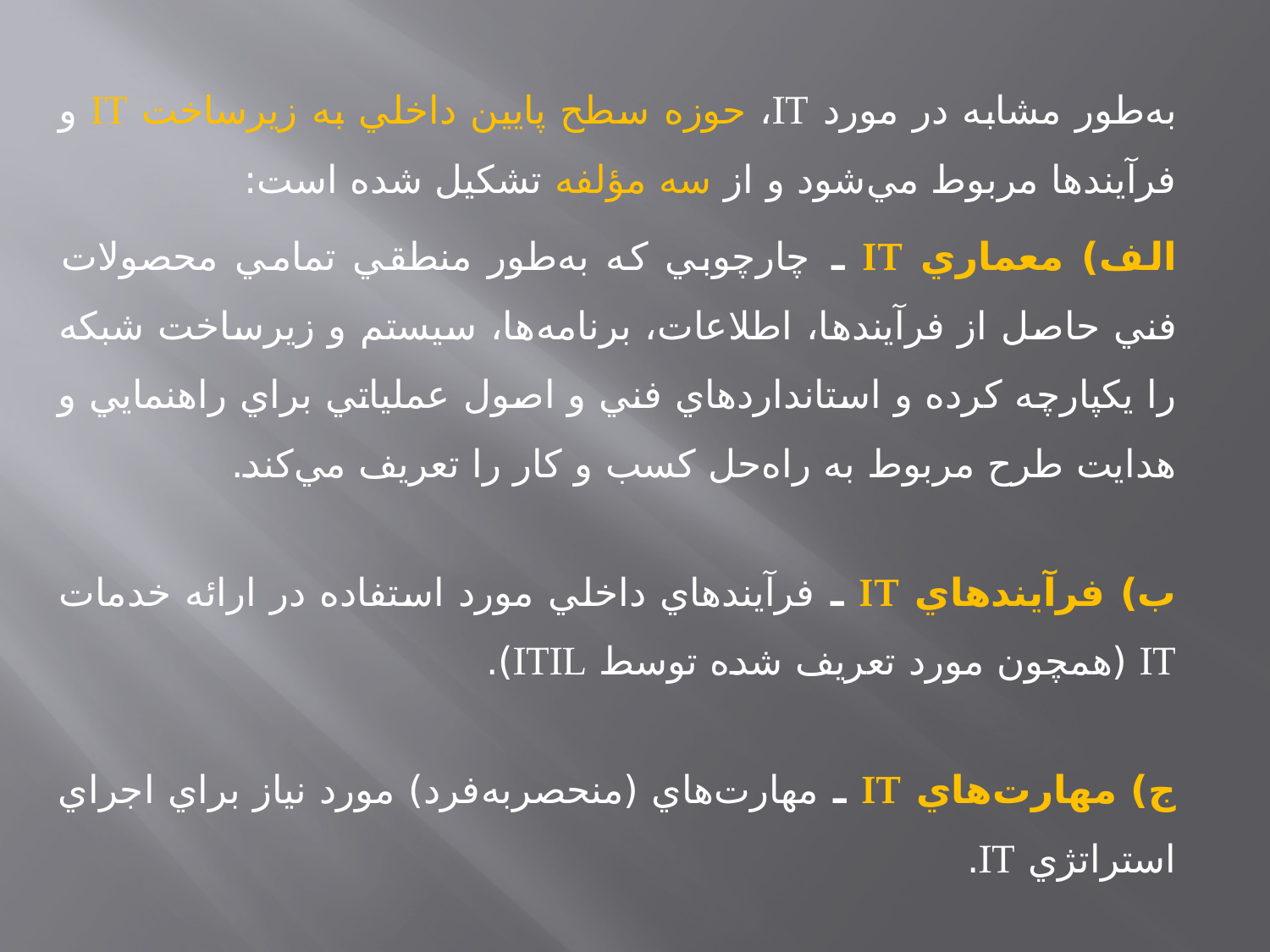

به‌طور مشابه در مورد IT، حوزه سطح پايين داخلي به زيرساخت IT و فرآيندها مربوط مي‌شود و از سه مؤلفه تشكيل شده است:
الف) معماري IT ـ چارچوبي كه به‌طور منطقي تمامي محصولات فني حاصل از فرآيندها، اطلاعات، برنامه‌ها، سيستم و زيرساخت شبكه را يكپارچه كرده و استانداردهاي فني و اصول عملياتي براي راهنمايي و هدايت طرح مربوط به راه‌حل كسب و كار را تعريف مي‌كند.

ب) فرآيندهاي IT ـ فرآيندهاي داخلي مورد استفاده در ارائه خدمات IT (همچون مورد تعريف شده توسط ITIL).

ج) مهارت‌هاي IT ـ مهارت‌هاي (منحصربه‌فرد) مورد نياز براي اجراي استراتژي IT.